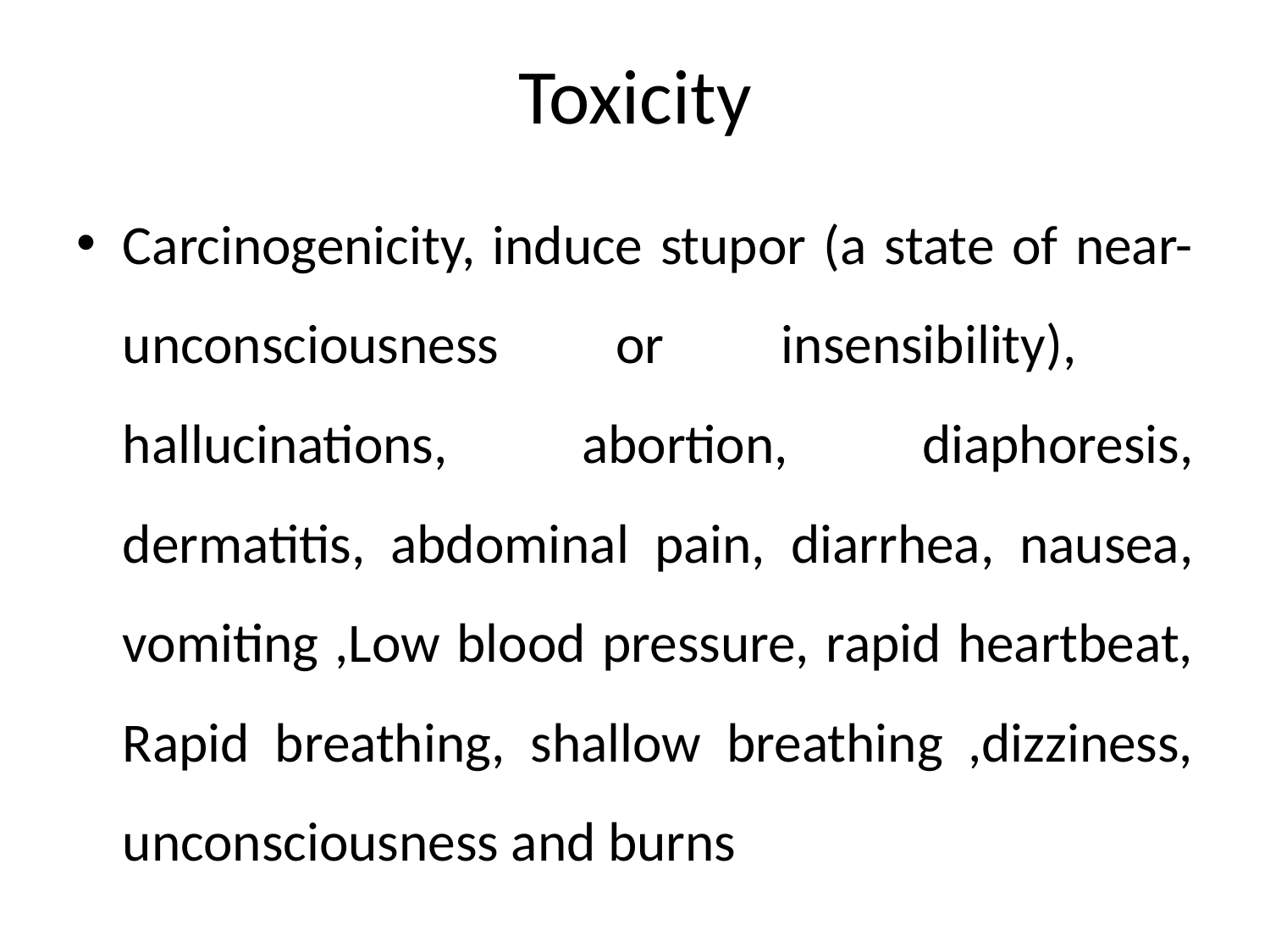

# Toxicity
Carcinogenicity, induce stupor (a state of near-unconsciousness or insensibility),  hallucinations, abortion, diaphoresis, dermatitis, abdominal pain, diarrhea, nausea, vomiting ,Low blood pressure, rapid heartbeat, Rapid breathing, shallow breathing ,dizziness, unconsciousness and burns